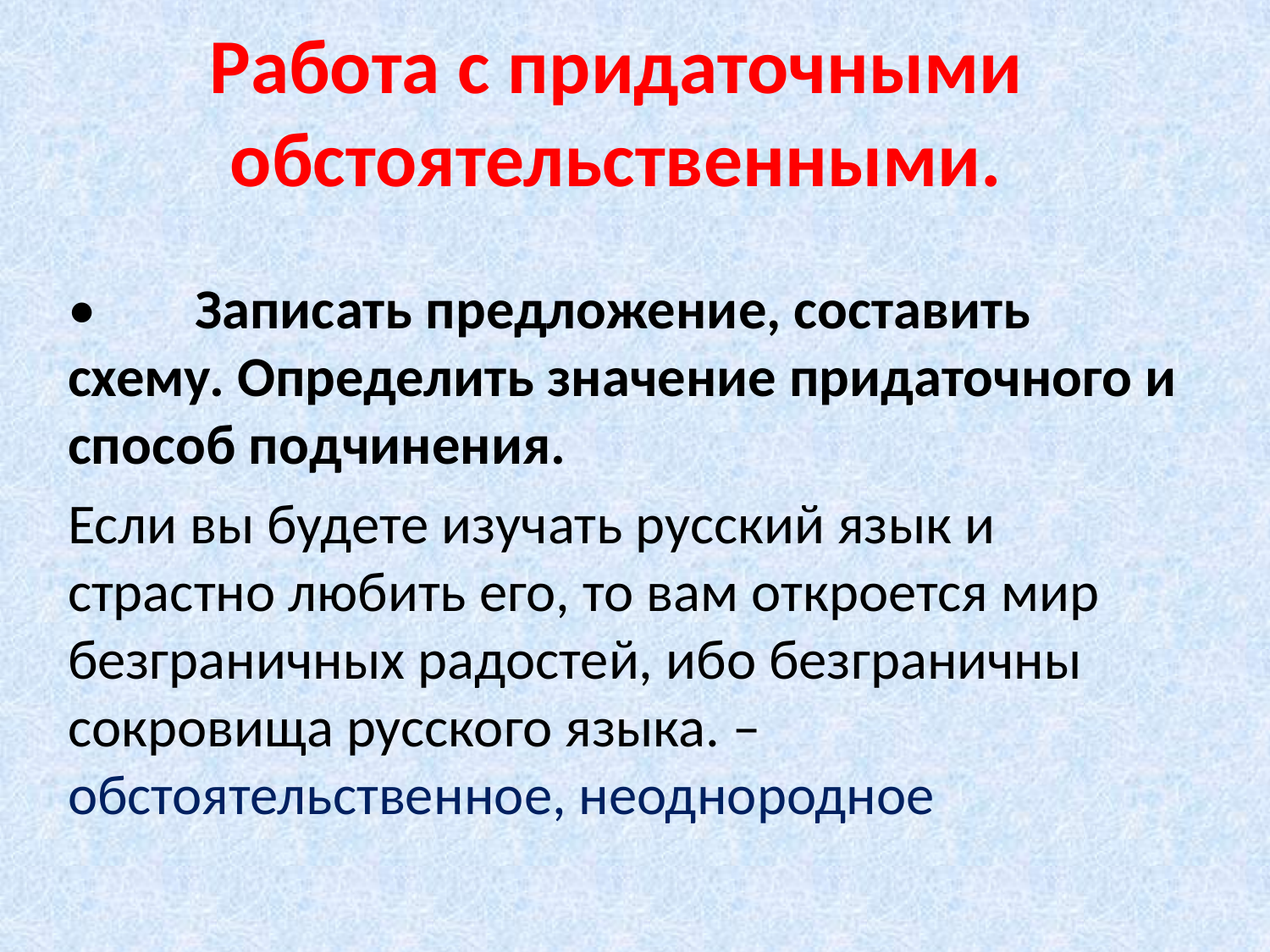

# Работа с придаточными обстоятельственными.
•	Записать предложение, составить схему. Определить значение придаточного и способ подчинения.
Если вы будете изучать русский язык и страстно любить его, то вам откроется мир безграничных радостей, ибо безграничны сокровища русского языка. – обстоятельственное, неоднородное